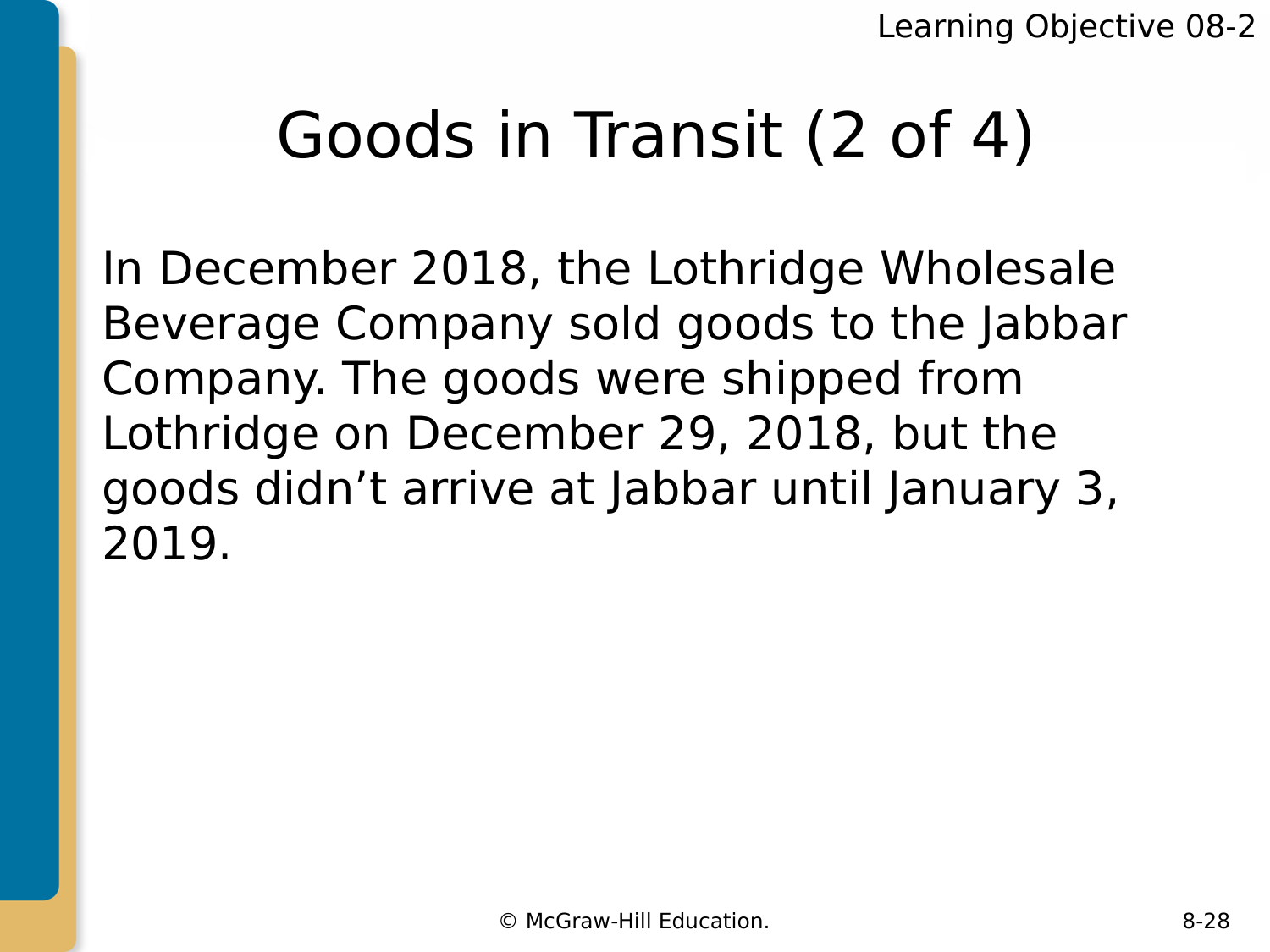

Learning Objective 08-2
# Goods in Transit (2 of 4)
In December 2018, the Lothridge Wholesale Beverage Company sold goods to the Jabbar Company. The goods were shipped from Lothridge on December 29, 2018, but the goods didn’t arrive at Jabbar until January 3, 2019.